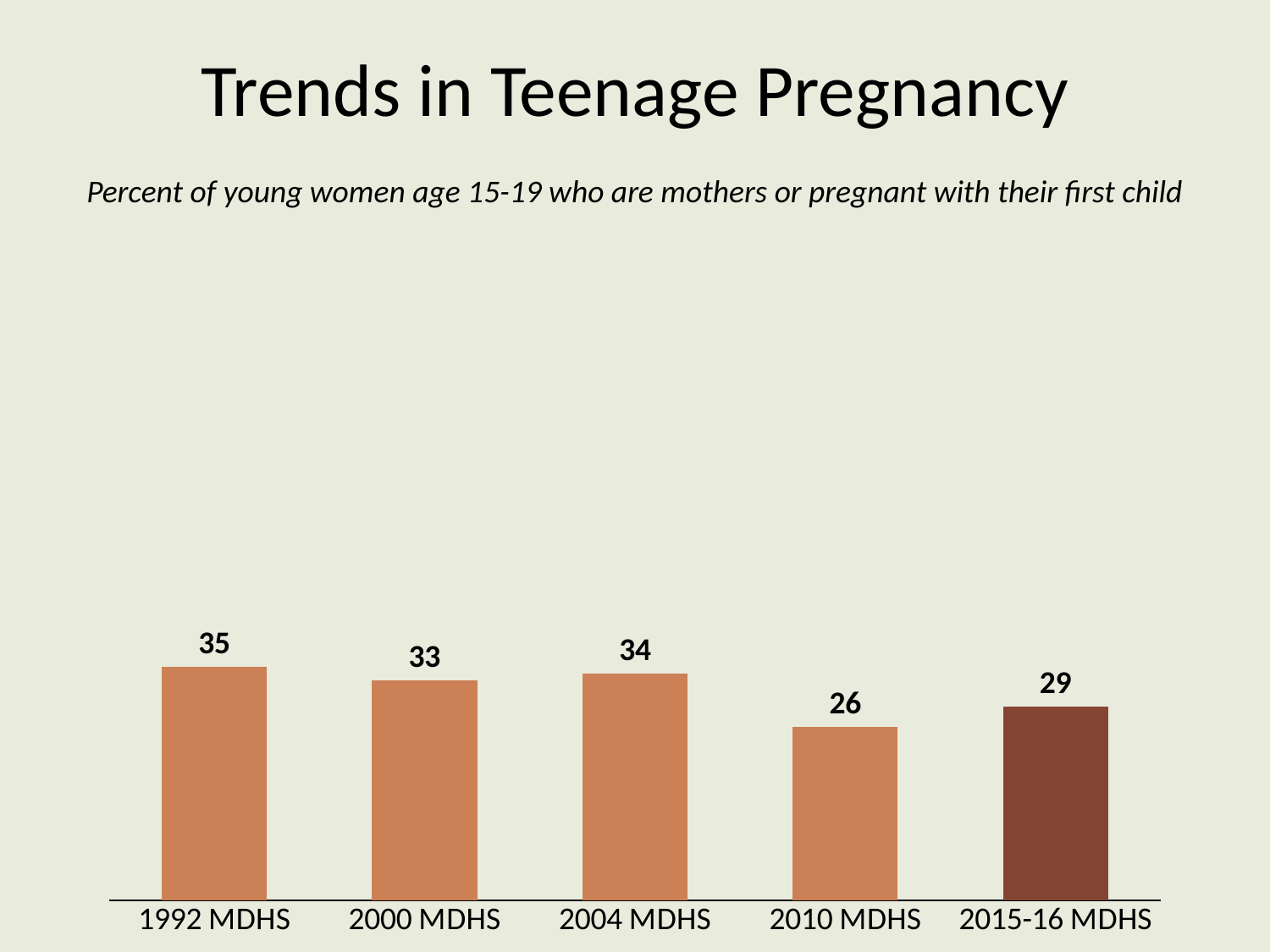

# Trends in Teenage Pregnancy
Percent of young women age 15-19 who are mothers or pregnant with their first child

### Chart

| Category | Column1 |
|---|---|
| 1992 MDHS | 35.0 |
| 2000 MDHS | 33.0 |
| 2004 MDHS | 34.0 |
| 2010 MDHS | 26.0 |
| 2015-16 MDHS | 29.0 |